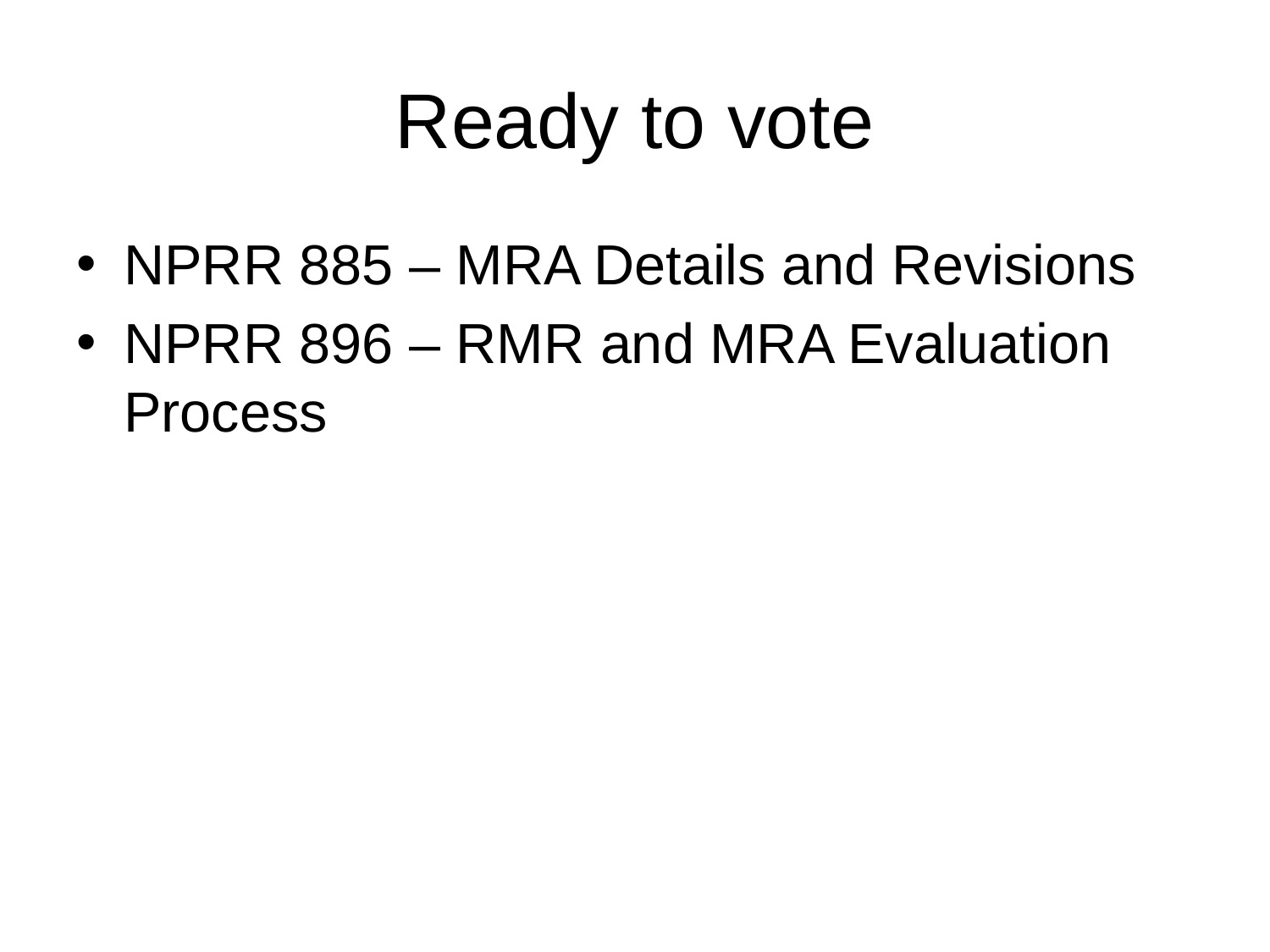

# Ready to vote
NPRR 885 – MRA Details and Revisions
NPRR 896 – RMR and MRA Evaluation Process